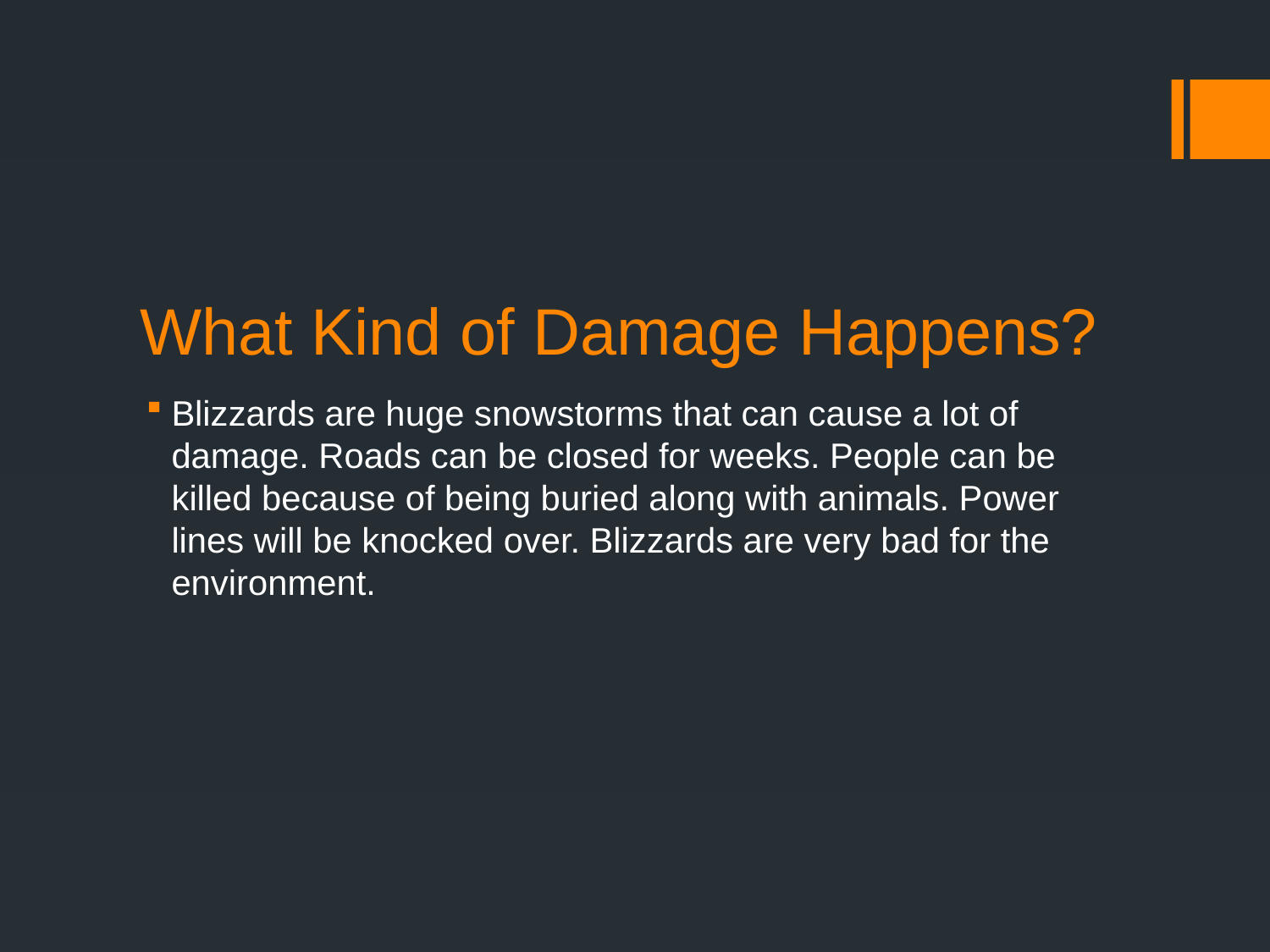

# What Kind of Damage Happens?
Blizzards are huge snowstorms that can cause a lot of damage. Roads can be closed for weeks. People can be killed because of being buried along with animals. Power lines will be knocked over. Blizzards are very bad for the environment.